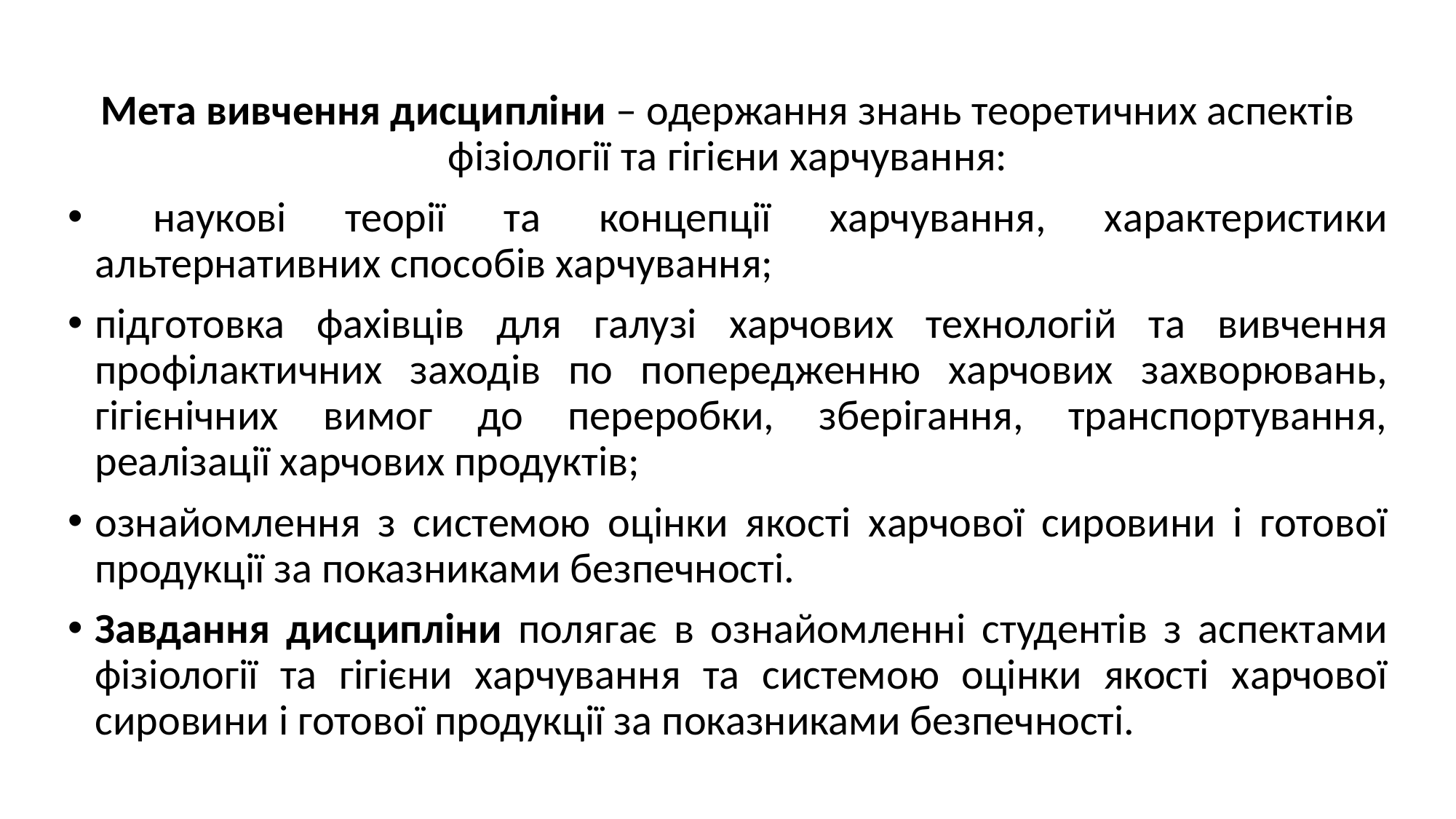

#
Мета вивчення дисципліни – одержання знань теоретичних аспектів фізіології та гігієни харчування:
 наукові теорії та концепції харчування, характеристики альтернативних способів харчування;
підготовка фахівців для галузі харчових технологій та вивчення профілактичних заходів по попередженню харчових захворювань, гігієнічних вимог до переробки, зберігання, транспортування, реалізації харчових продуктів;
ознайомлення з системою оцінки якості харчової сировини і готової продукції за показниками безпечності.
Завдання дисципліни полягає в ознайомленні студентів з аспектами фізіології та гігієни харчування та системою оцінки якості харчової сировини і готової продукції за показниками безпечності.